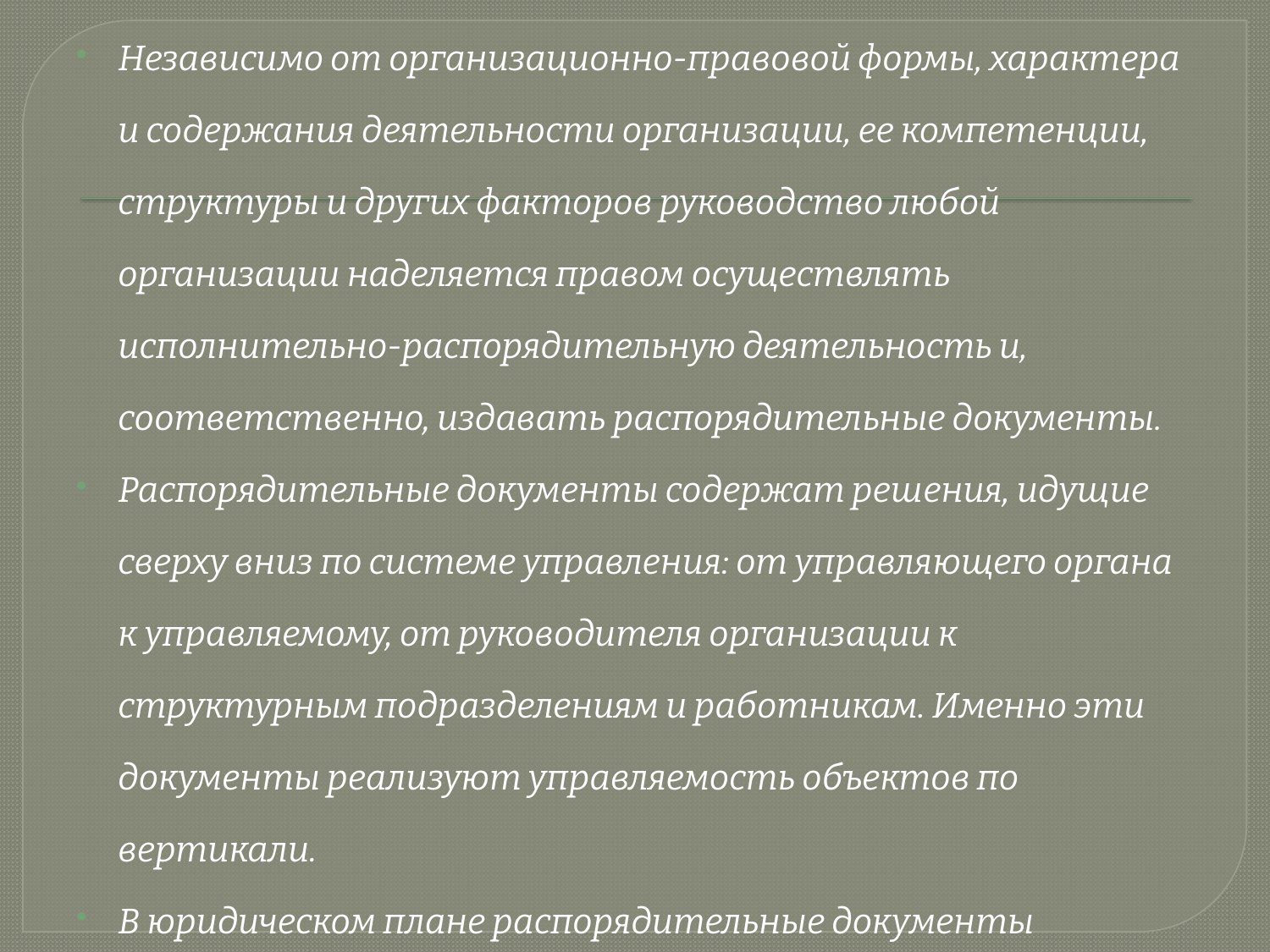

Независимо от организационно-правовой формы, характера и содержания деятельности организации, ее компетенции, структуры и других факторов руководство любой организации наделяется правом осуществлять исполнительно-распорядительную деятельность и, соответственно, издавать распорядительные документы.
Распорядительные документы содержат решения, идущие сверху вниз по системе управления: от управляющего органа к управляемому, от руководителя организации к структурным подразделениям и работникам. Именно эти документы реализуют управляемость объектов по вертикали.
В юридическом плане распорядительные документы относятся к правовым актам.